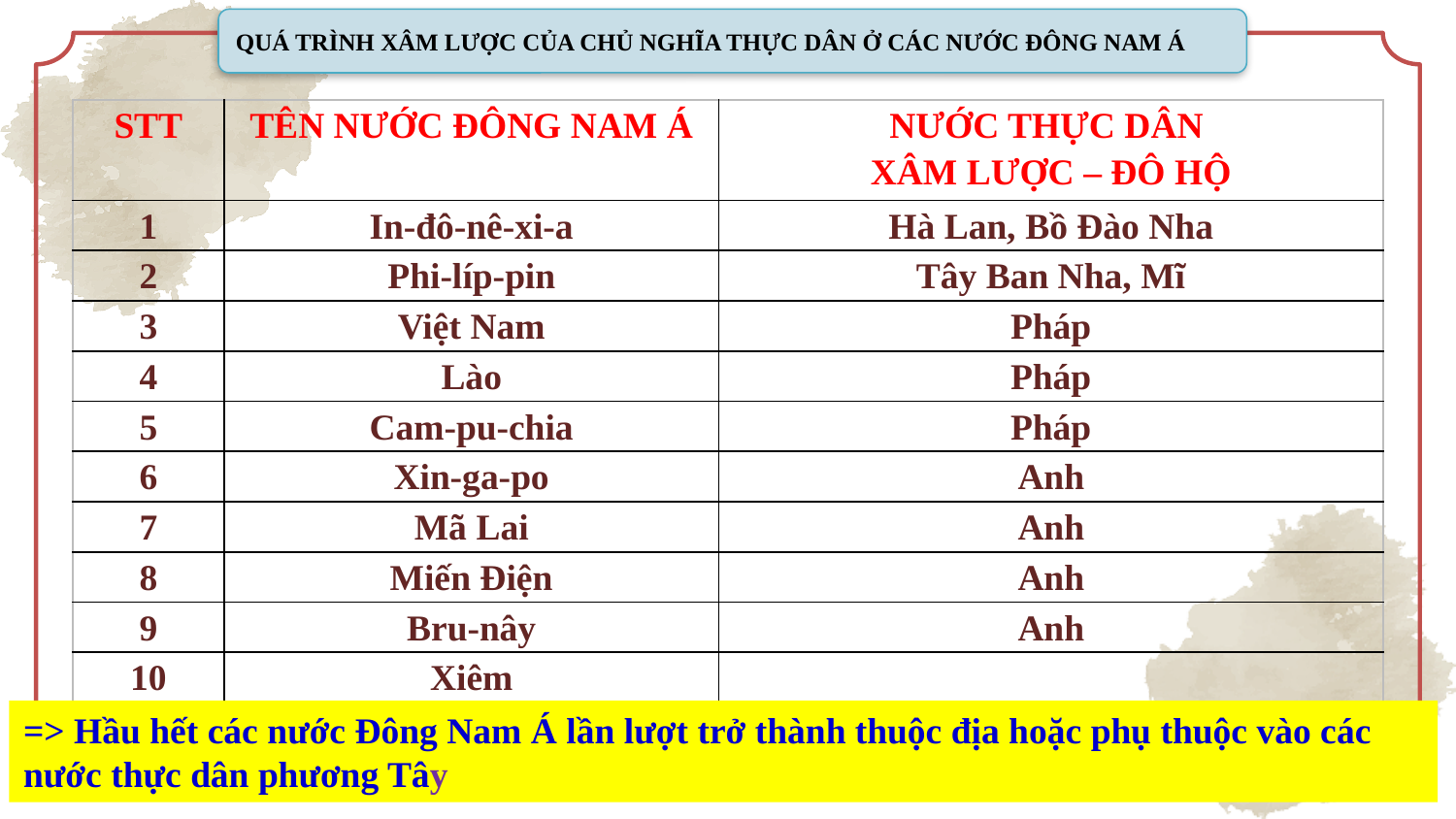

QUÁ TRÌNH XÂM LƯỢC CỦA CHỦ NGHĨA THỰC DÂN Ở CÁC NƯỚC ĐÔNG NAM Á
| STT | TÊN NƯỚC ĐÔNG NAM Á | NƯỚC THỰC DÂN XÂM LƯỢC – ĐÔ HỘ |
| --- | --- | --- |
| 1 | In-đô-nê-xi-a | Hà Lan, Bồ Đào Nha |
| 2 | Phi-líp-pin | Tây Ban Nha, Mĩ |
| 3 | Việt Nam | Pháp |
| 4 | Lào | Pháp |
| 5 | Cam-pu-chia | Pháp |
| 6 | Xin-ga-po | Anh |
| 7 | Mã Lai | Anh |
| 8 | Miến Điện | Anh |
| 9 | Bru-nây | Anh |
| 10 | Xiêm |  |
=> Hầu hết các nước Đông Nam Á lần lượt trở thành thuộc địa hoặc phụ thuộc vào các nước thực dân phương Tây